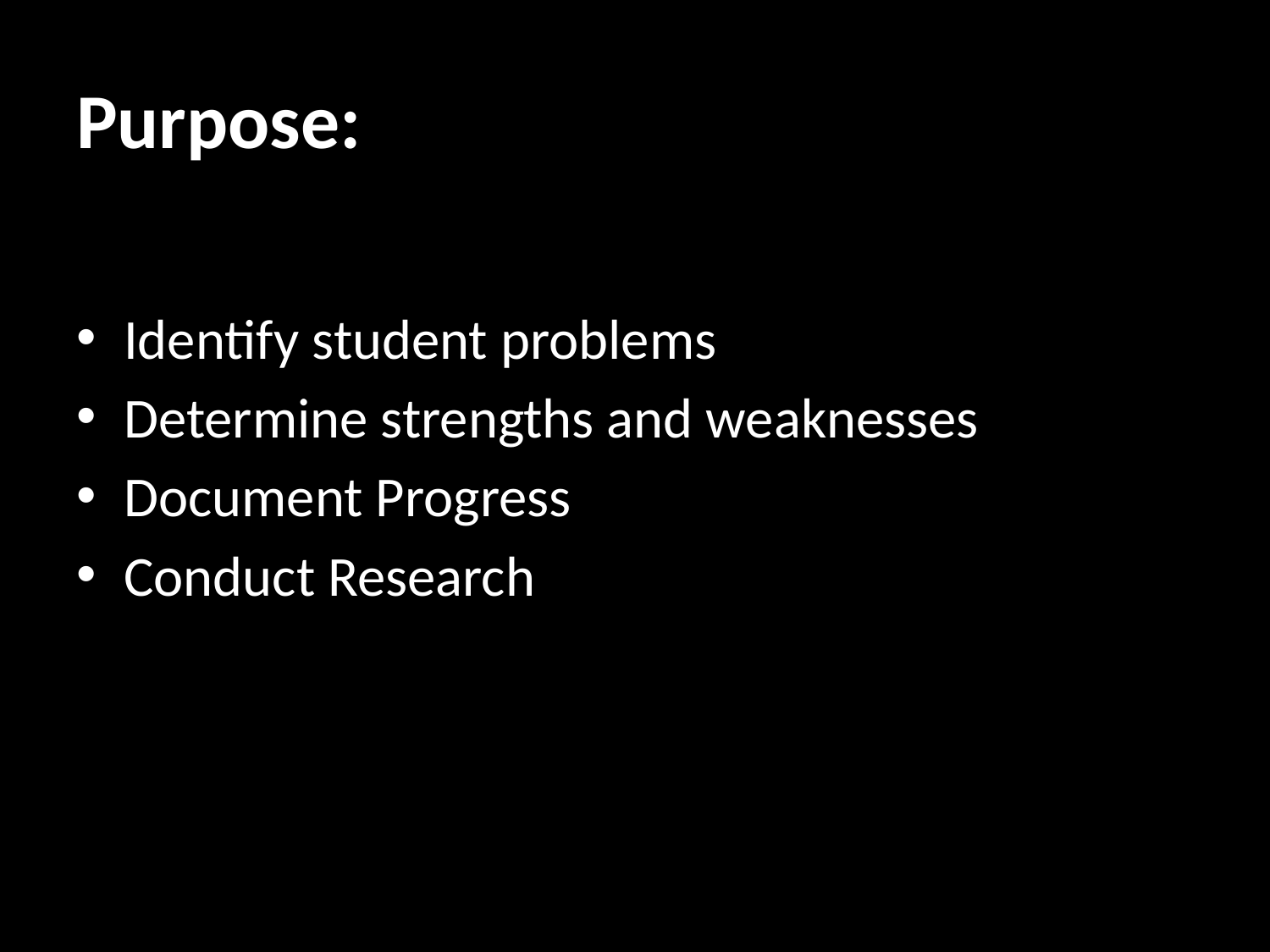

# Purpose:
Identify student problems
Determine strengths and weaknesses
Document Progress
Conduct Research